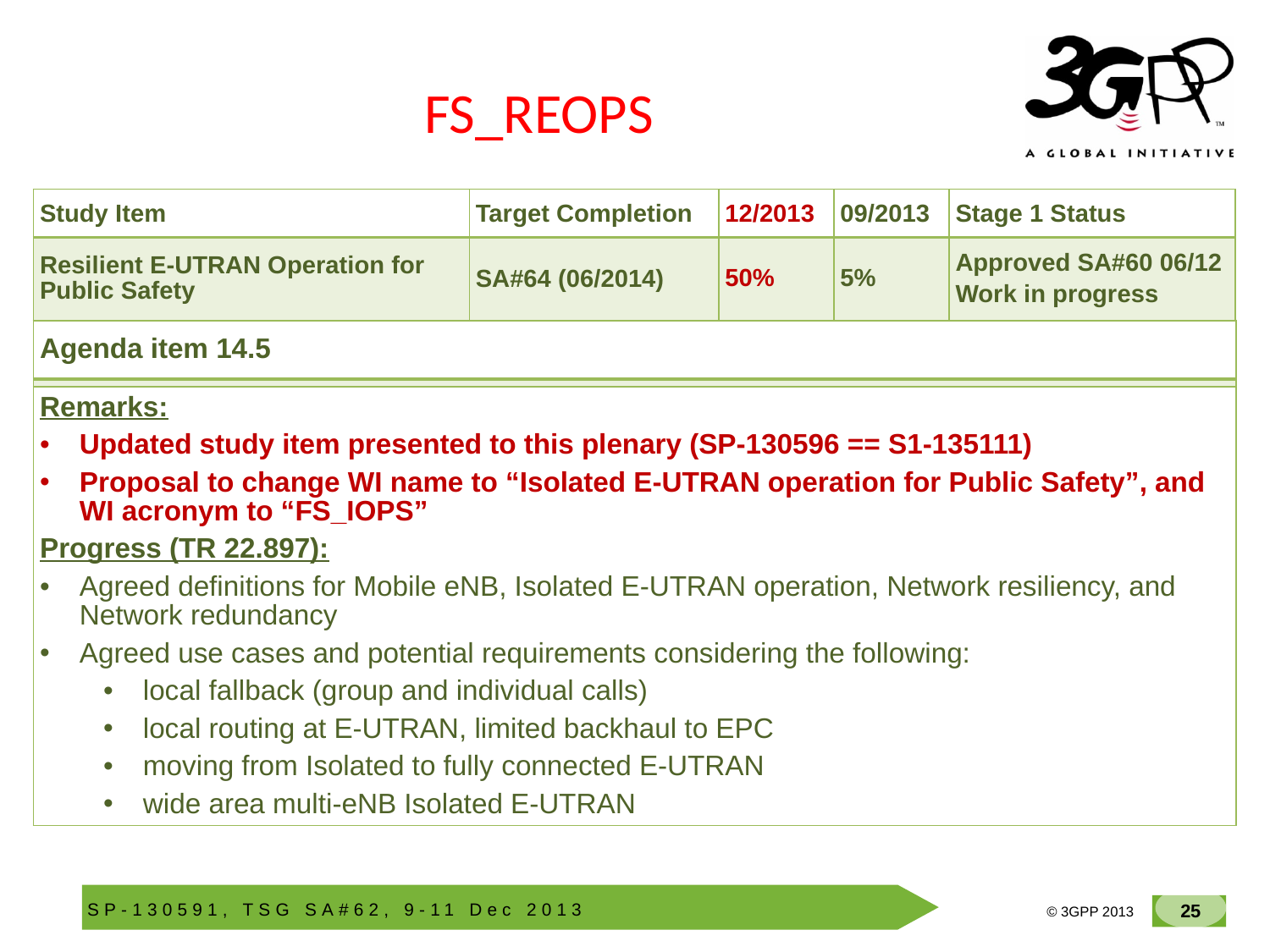

# FS_REOPS
| Study Item | Target Completion | 12/2013 | 09/2013 | Stage 1 Status |
| --- | --- | --- | --- | --- |
| Resilient E-UTRAN Operation for Public Safety | SA#64 (06/2014) | 50% | 5% | Approved SA#60 06/12 Work in progress |
| Agenda item 14.5 |
| --- |
|  |
| Remarks: Updated study item presented to this plenary (SP-130596 == S1-135111) Proposal to change WI name to “Isolated E-UTRAN operation for Public Safety”, and WI acronym to “FS\_IOPS” Progress (TR 22.897): Agreed definitions for Mobile eNB, Isolated E-UTRAN operation, Network resiliency, and Network redundancy Agreed use cases and potential requirements considering the following: local fallback (group and individual calls) local routing at E-UTRAN, limited backhaul to EPC moving from Isolated to fully connected E-UTRAN wide area multi-eNB Isolated E-UTRAN |